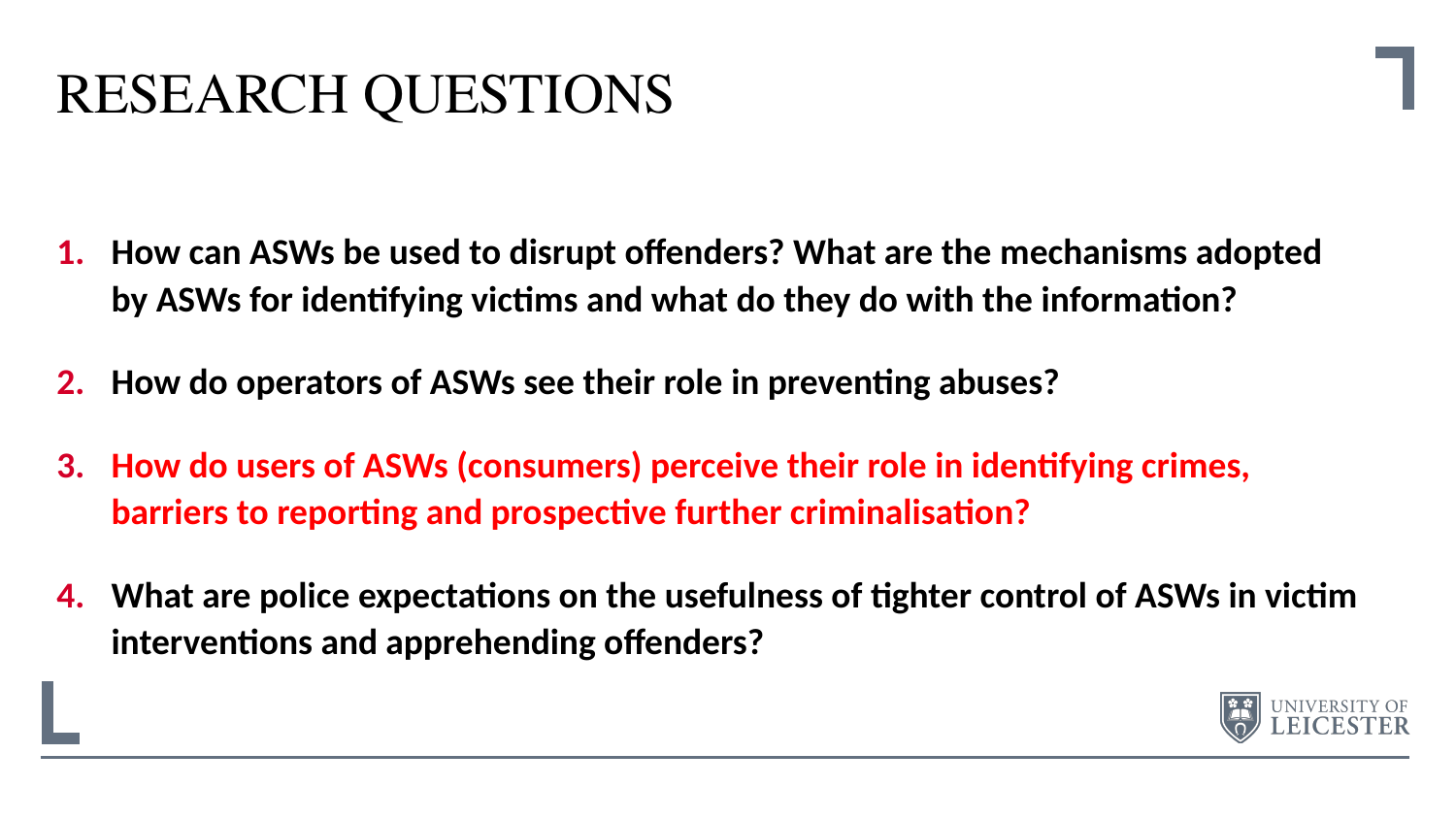

# Research questions
How can ASWs be used to disrupt offenders? What are the mechanisms adopted by ASWs for identifying victims and what do they do with the information?
How do operators of ASWs see their role in preventing abuses?
How do users of ASWs (consumers) perceive their role in identifying crimes, barriers to reporting and prospective further criminalisation?
What are police expectations on the usefulness of tighter control of ASWs in victim interventions and apprehending offenders?